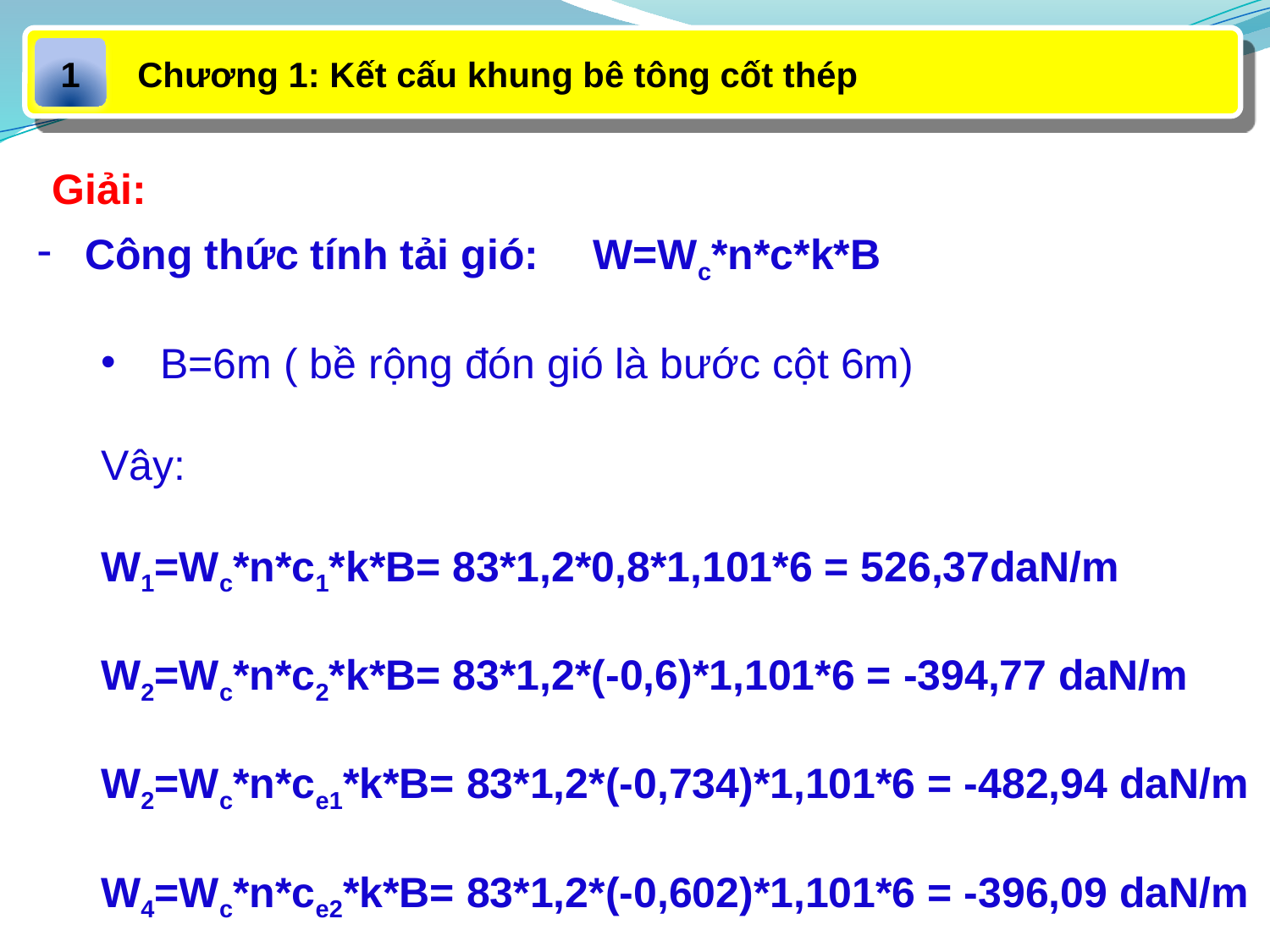

Chương 1: Kết cấu khung bê tông cốt thép

1

Giải:

Công thức tính tải gió:	W=Wc*n*c*k*B

 B=6m ( bề rộng đón gió là bước cột 6m)

Vây:

W1=Wc*n*c1*k*B= 83*1,2*0,8*1,101*6 = 526,37daN/m

W2=Wc*n*c2*k*B= 83*1,2*(-0,6)*1,101*6 = -394,77 daN/m

W2=Wc*n*ce1*k*B= 83*1,2*(-0,734)*1,101*6 = -482,94 daN/m

W4=Wc*n*ce2*k*B= 83*1,2*(-0,602)*1,101*6 = -396,09 daN/m